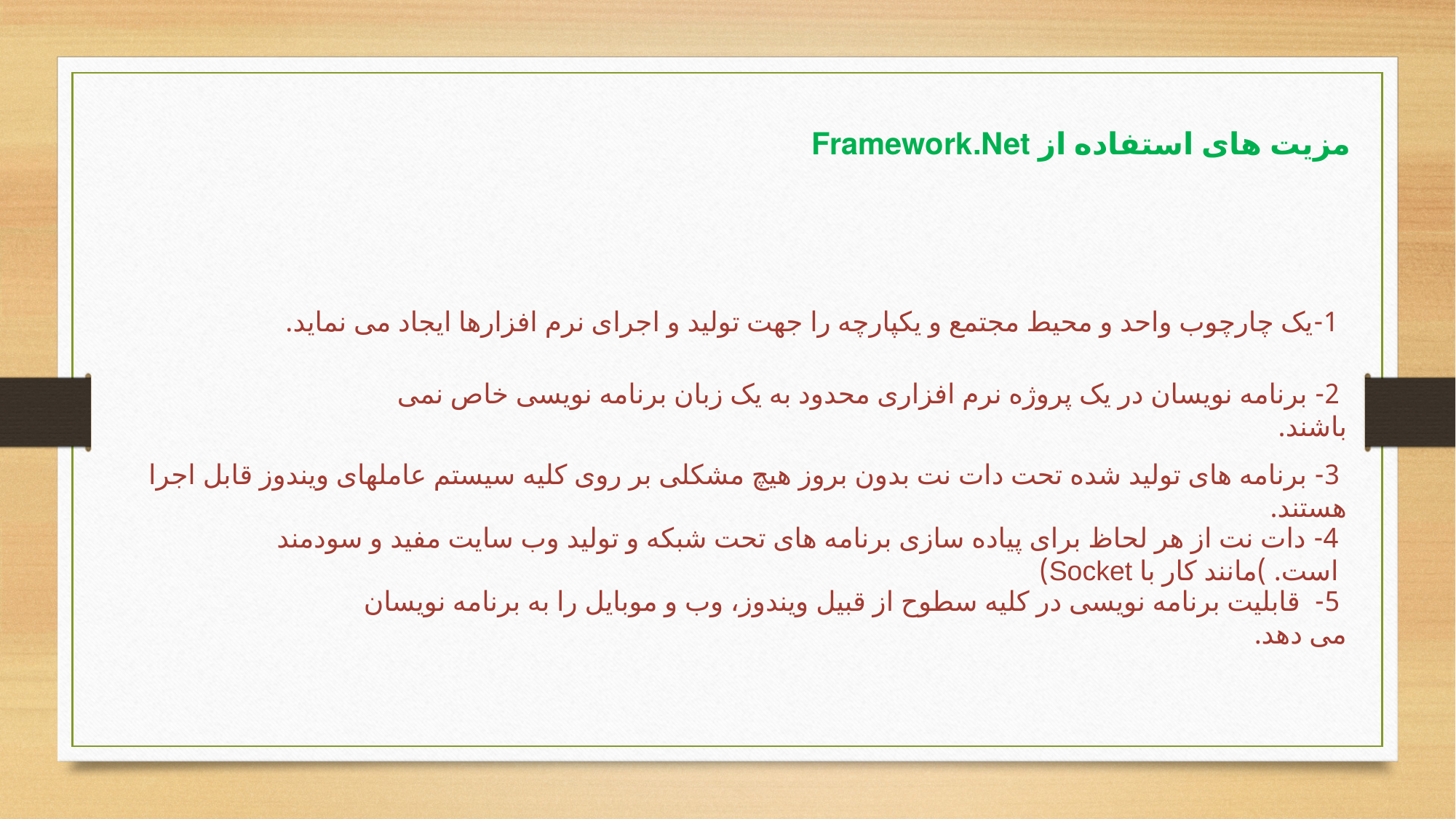

مزیت های استفاده از Framework.Net
1-یک چارچوب واحد و محیط مجتمع و یکپارچه را جهت تولید و اجرای نرم افزارها ایجاد می نماید.
 2- برنامه نویسان در یک پروژه نرم افزاری محدود به یک زبان برنامه نویسی خاص نمی باشند.
 3- برنامه های تولید شده تحت دات نت بدون بروز هیچ مشکلی بر روی کلیه سیستم عاملهای ویندوز قابل اجرا هستند.
4- دات نت از هر لحاظ برای پیاده سازی برنامه های تحت شبکه و تولید وب سایت مفید و سودمند است. )مانند کار با Socket)
 5-  قابلیت برنامه نویسی در کلیه سطوح از قبیل ویندوز، وب و موبایل را به برنامه نویسان می دهد.